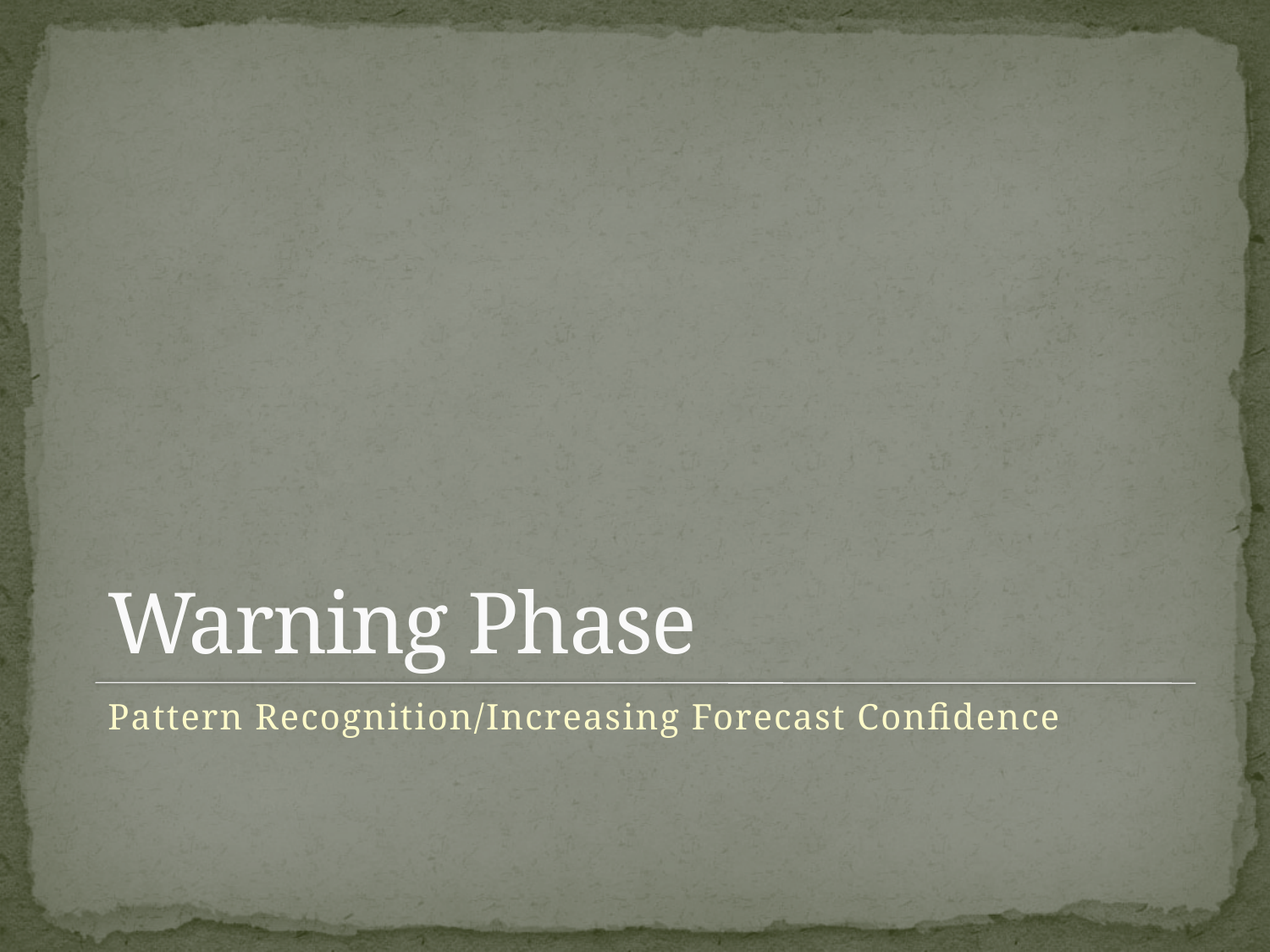

# Warning Phase
Pattern Recognition/Increasing Forecast Confidence